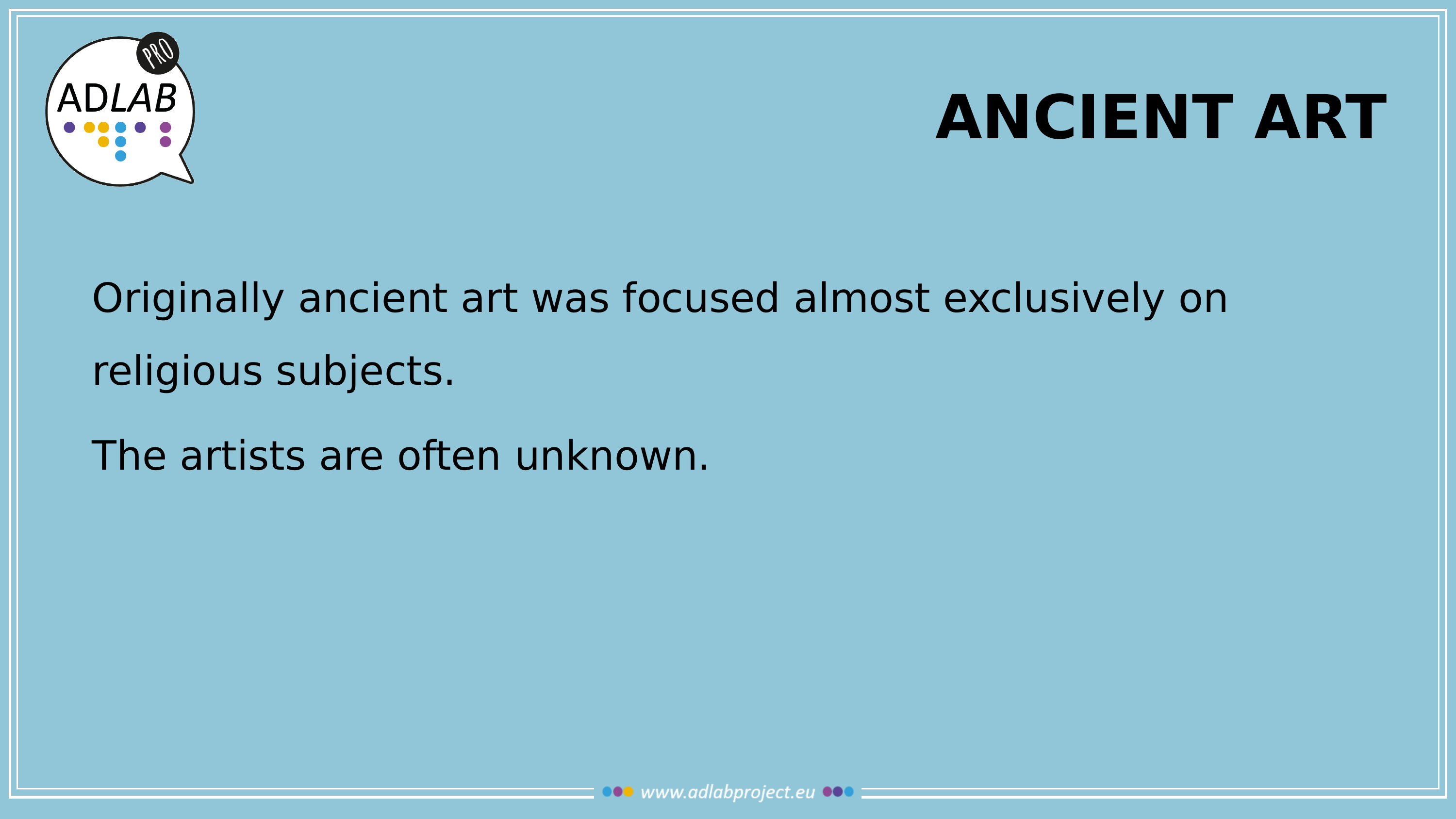

# Ancient art
Originally ancient art was focused almost exclusively on religious subjects.
The artists are often unknown.